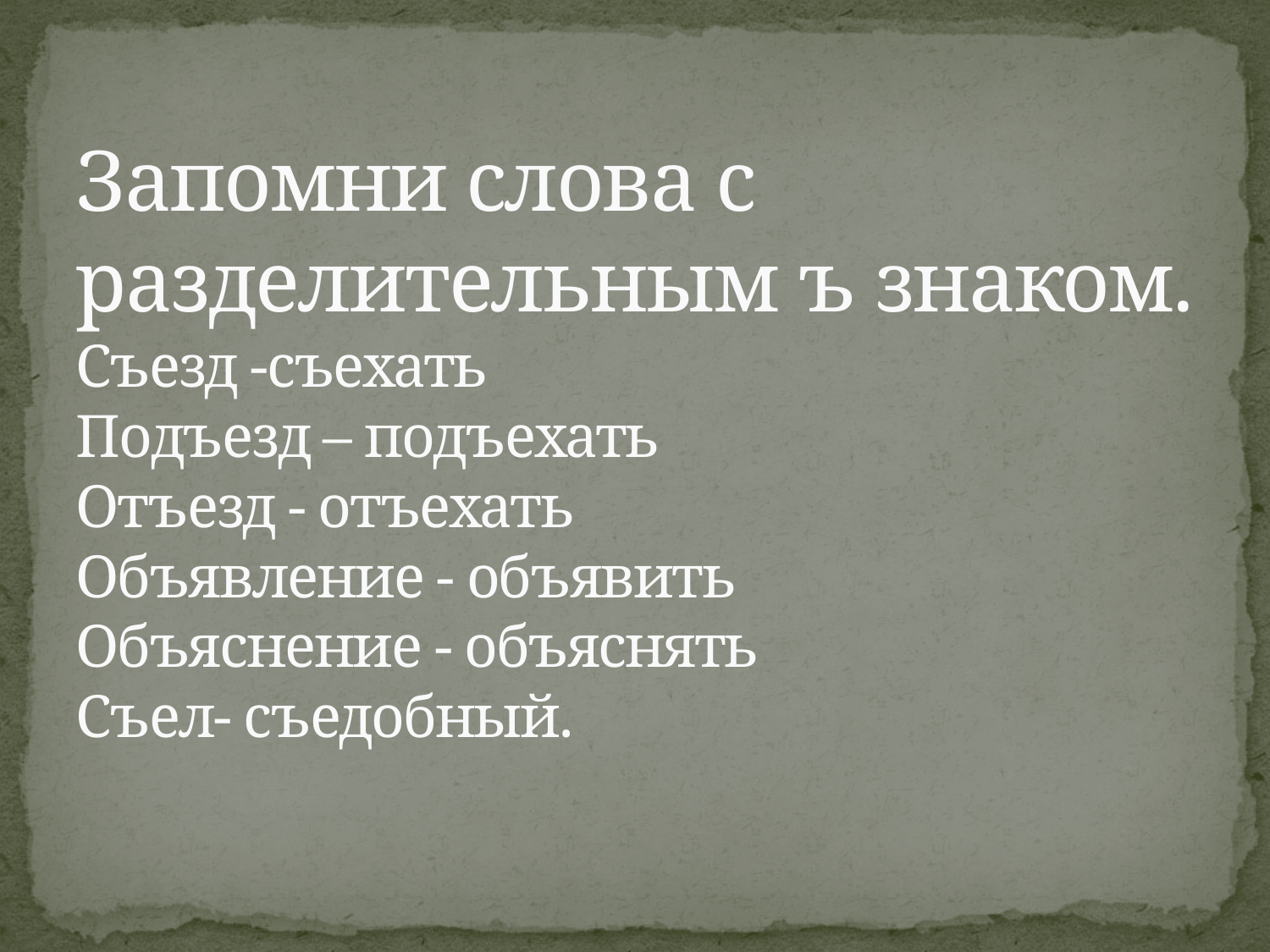

# Запомни слова с разделительным ъ знаком. Съезд -съехать Подъезд – подъехать Отъезд - отъехать Объявление - объявить Объяснение - объяснять Съел- съедобный.